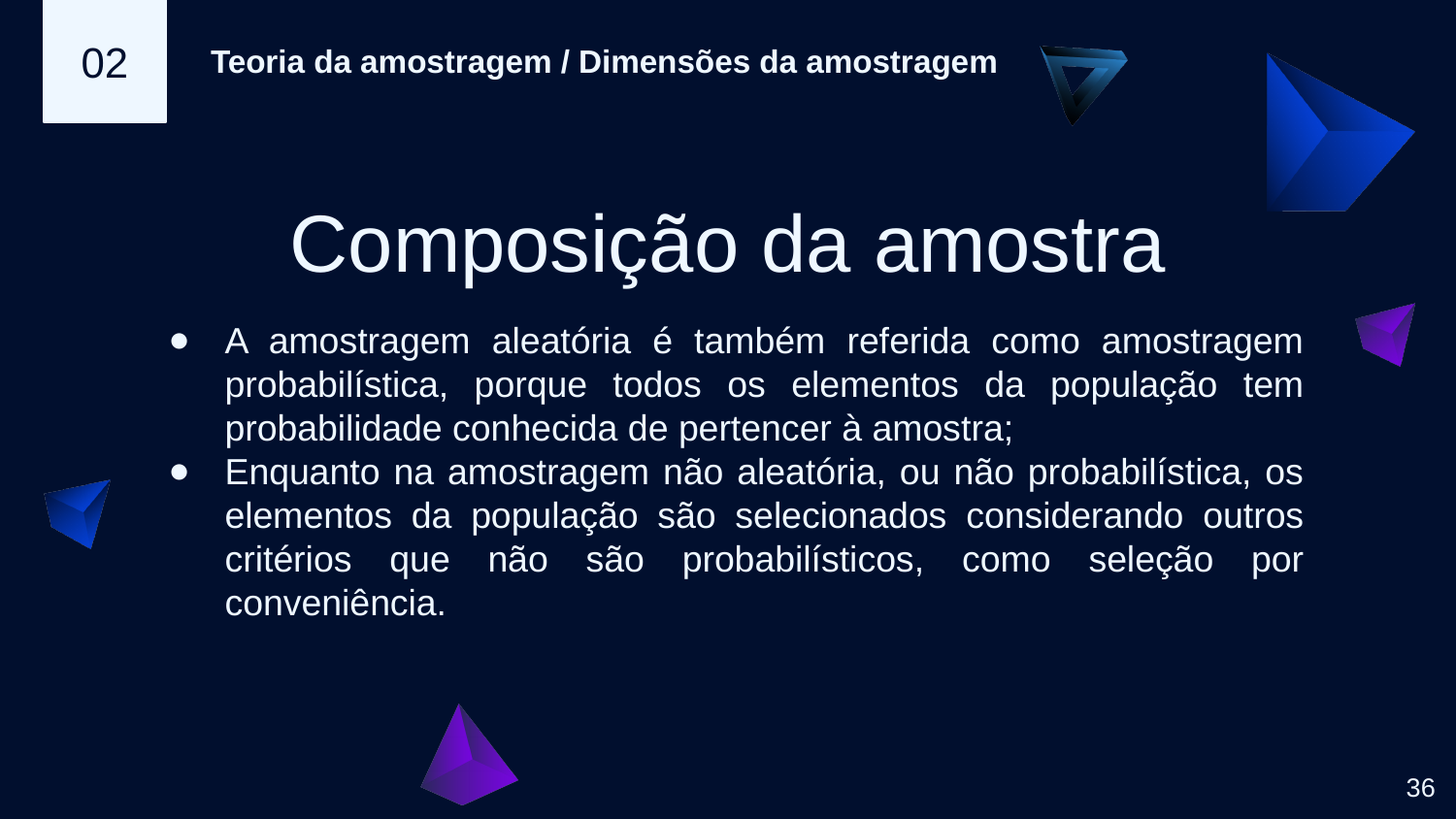

02
Teoria da amostragem / Dimensões da amostragem
# Composição da amostra
A amostragem aleatória é também referida como amostragem probabilística, porque todos os elementos da população tem probabilidade conhecida de pertencer à amostra;
Enquanto na amostragem não aleatória, ou não probabilística, os elementos da população são selecionados considerando outros critérios que não são probabilísticos, como seleção por conveniência.
36